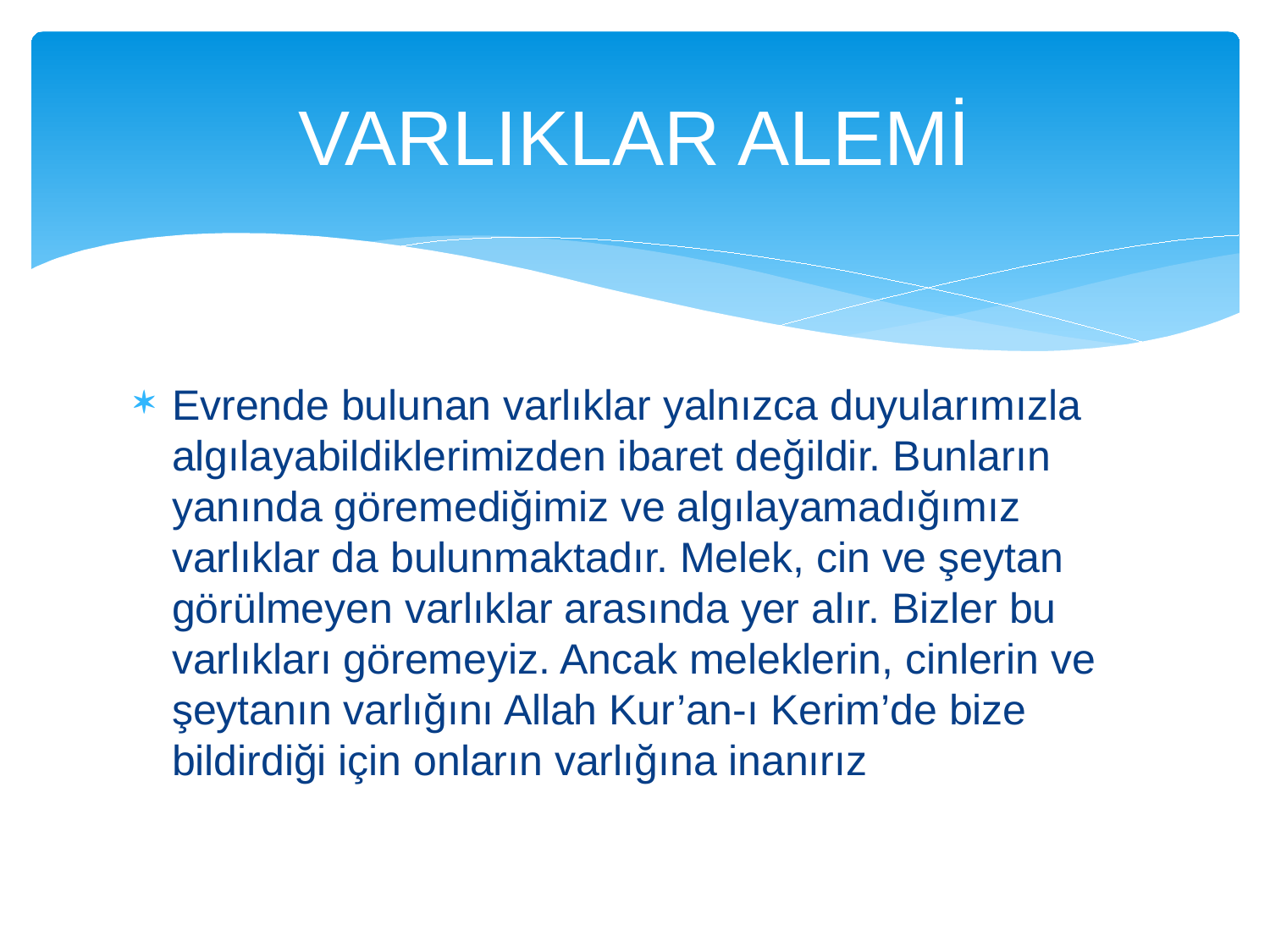

# VARLIKLAR ALEMİ
Evrende bulunan varlıklar yalnızca duyularımızla algılayabildiklerimizden ibaret değildir. Bunların yanında göremediğimiz ve algılayamadığımız varlıklar da bulunmaktadır. Melek, cin ve şeytan görülmeyen varlıklar arasında yer alır. Bizler bu varlıkları göremeyiz. Ancak meleklerin, cinlerin ve şeytanın varlığını Allah Kur’an-ı Kerim’de bize bildirdiği için onların varlığına inanırız